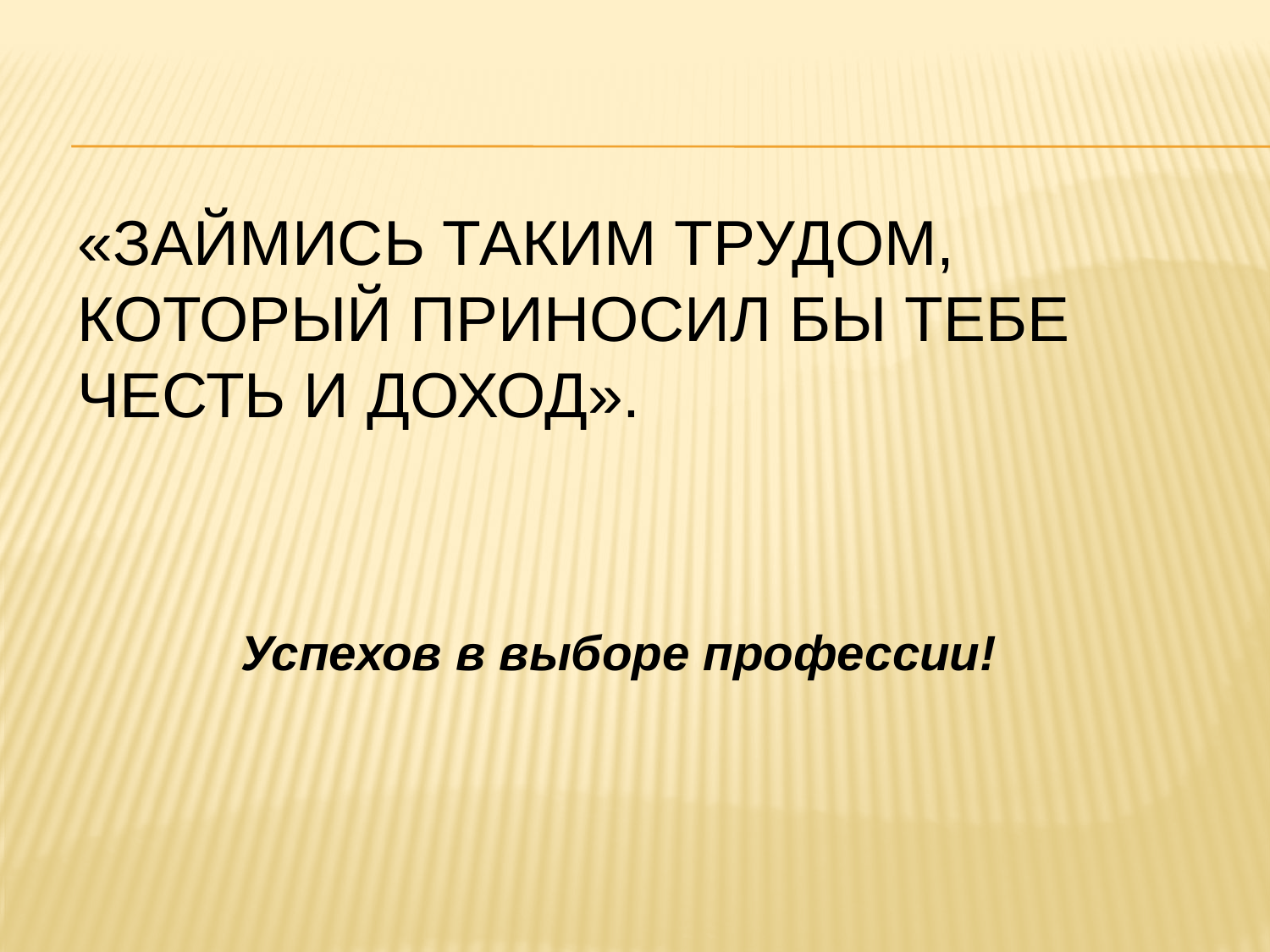

# «Займись таким трудом, который приносил бы тебе честь и доход».
Успехов в выборе профессии!